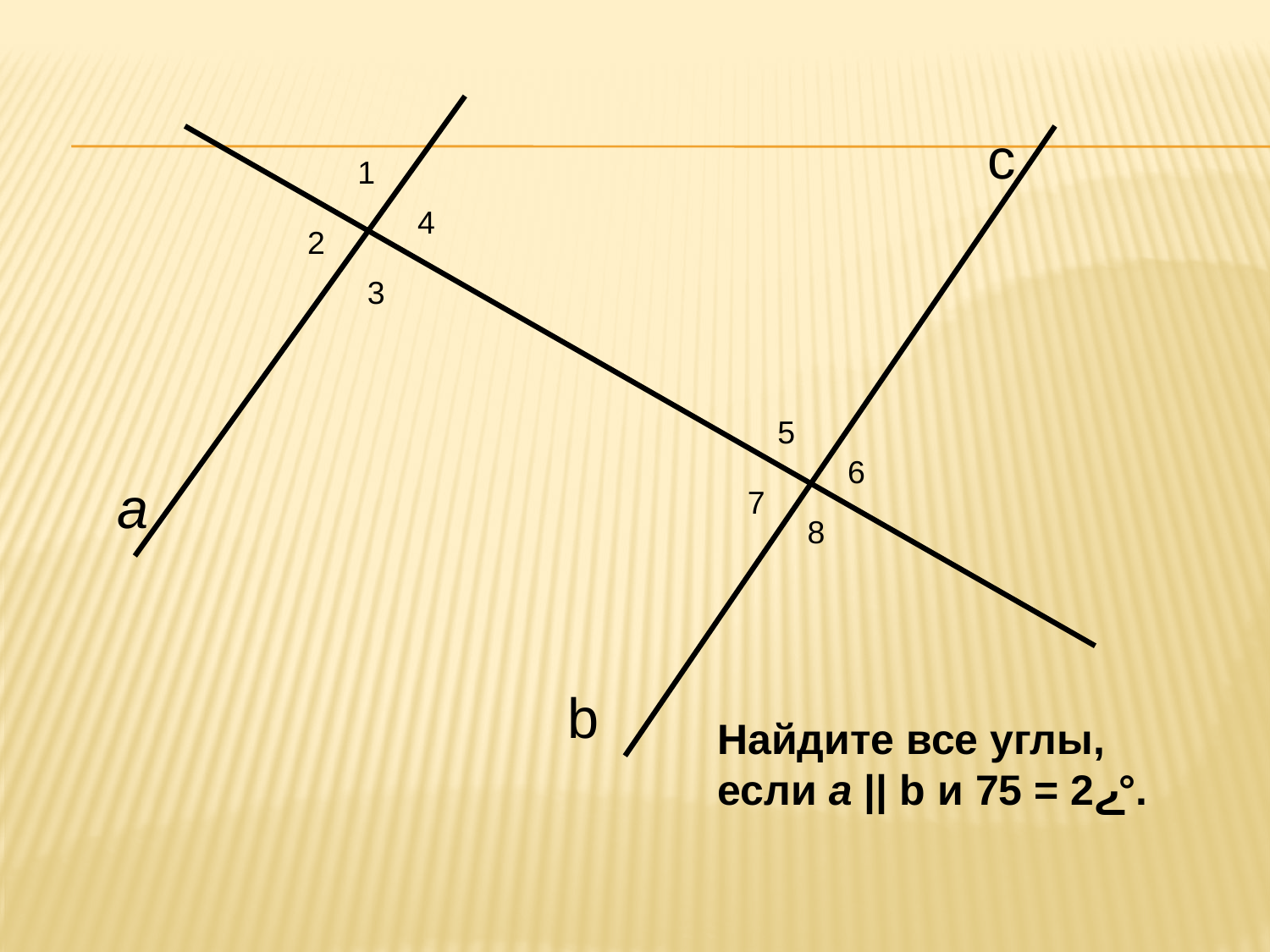

c

1
4
2

3
5
6
а
7
8
b
Найдите все углы, если а || b и ے2 = 75°.